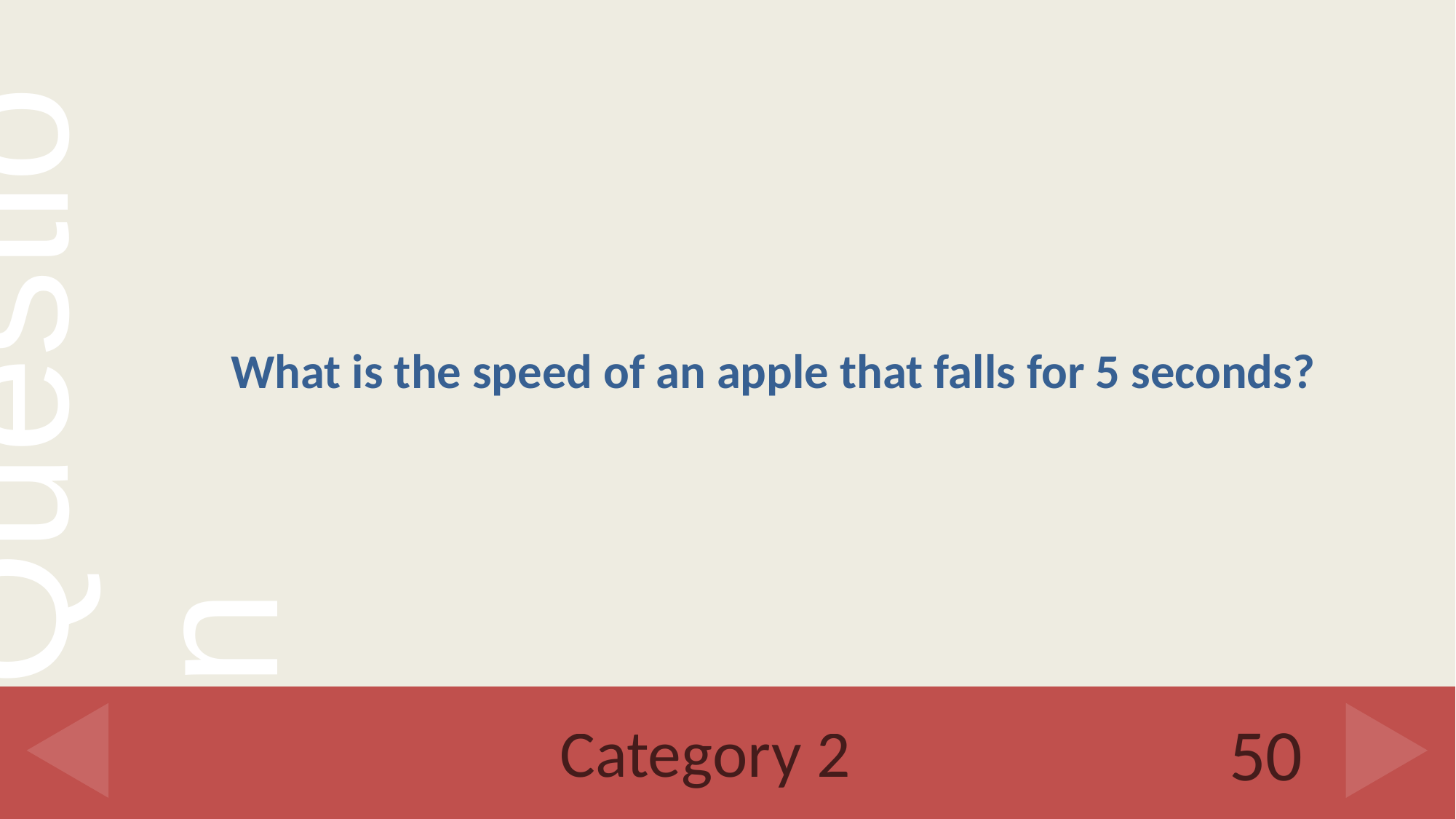

What is the speed of an apple that falls for 5 seconds?
# Category 2
50